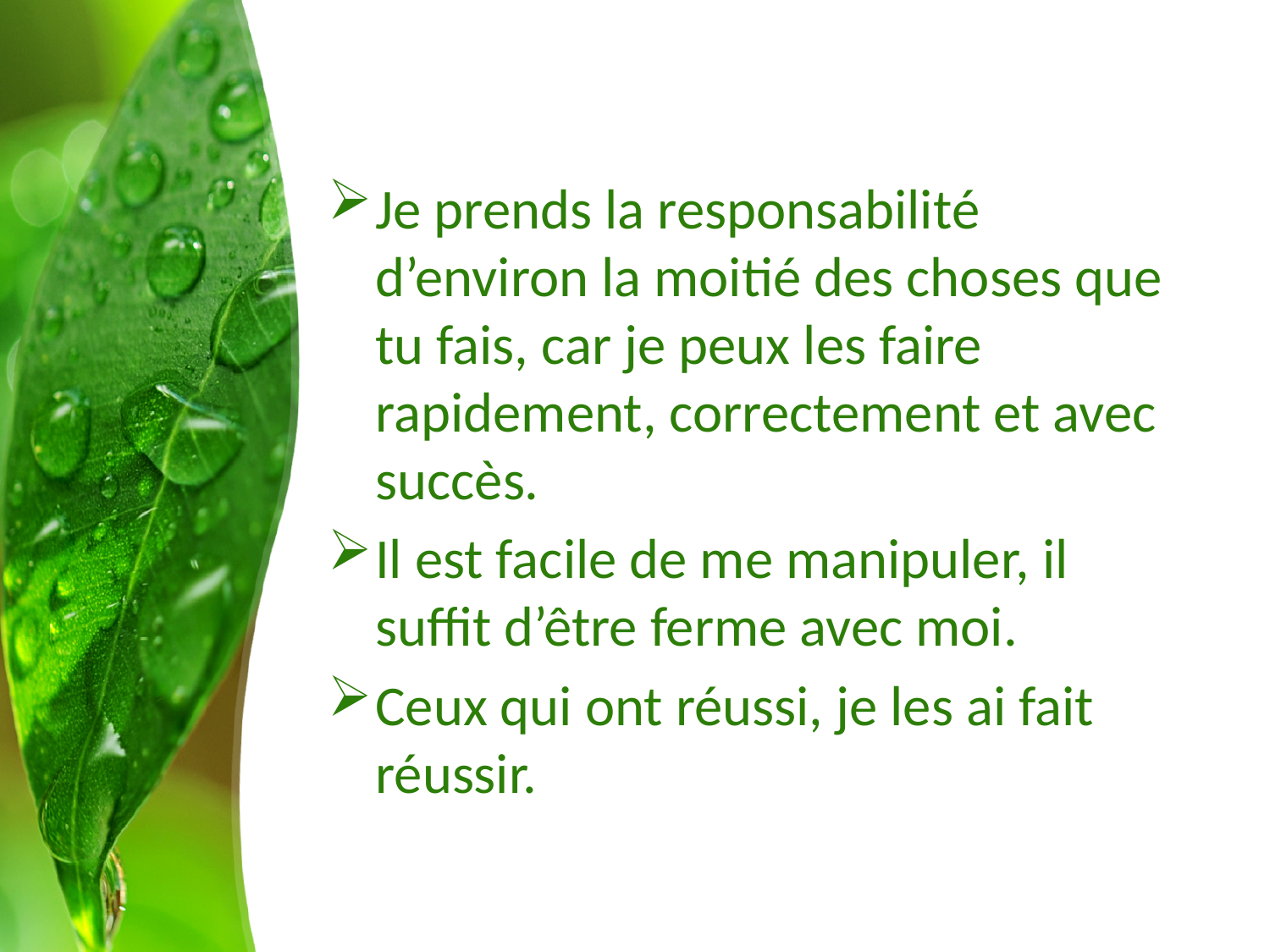

Je prends la responsabilité d’environ la moitié des choses que tu fais, car je peux les faire rapidement, correctement et avec succès.
Il est facile de me manipuler, il suffit d’être ferme avec moi.
Ceux qui ont réussi, je les ai fait réussir.